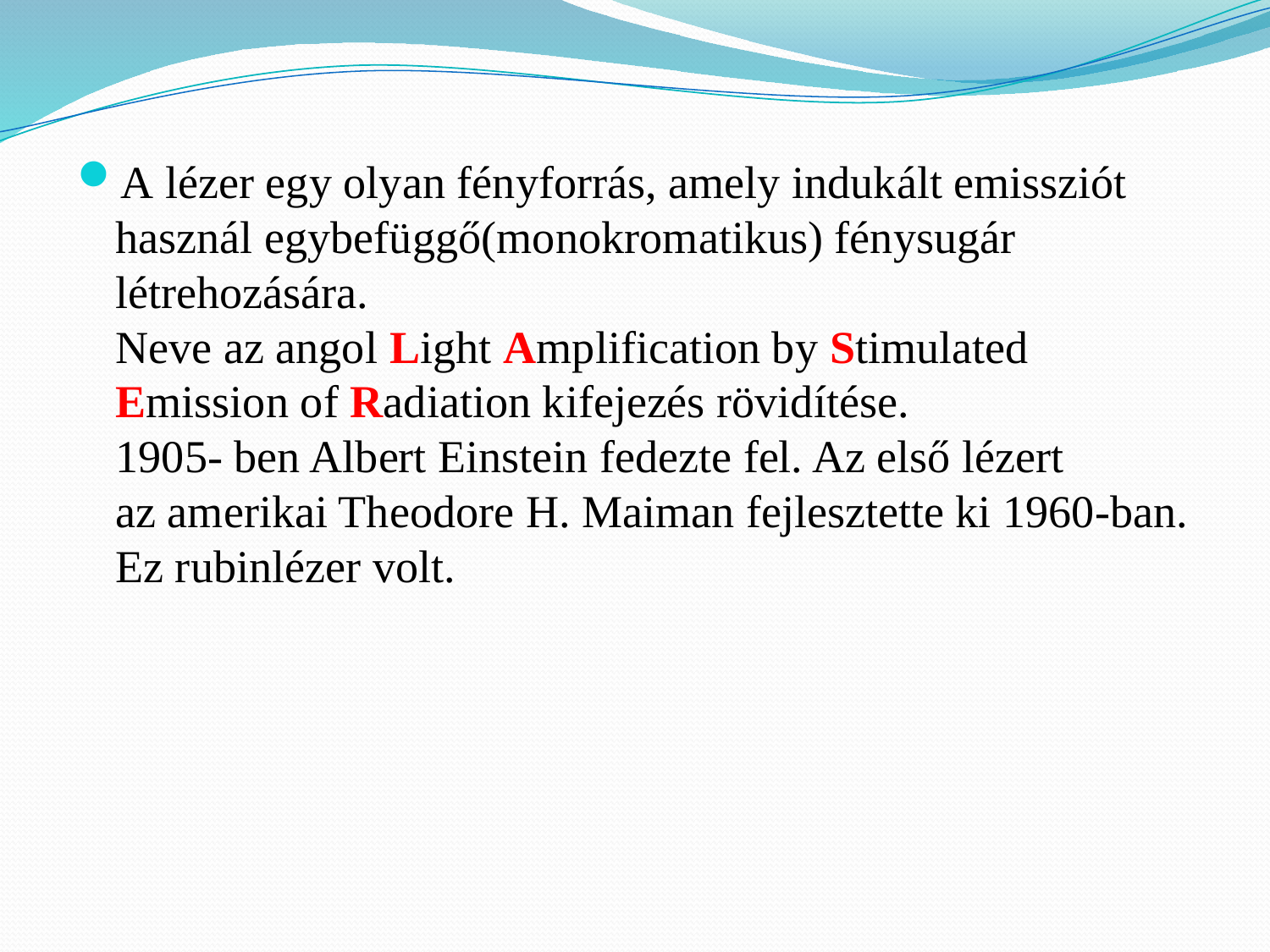

A lézer egy olyan fényforrás, amely indukált emissziót használ egybefüggő(monokromatikus) fénysugár létrehozására.
Neve az angol Light Amplification by Stimulated Emission of Radiation kifejezés rövidítése.
1905- ben Albert Einstein fedezte fel. Az első lézert az amerikai Theodore H. Maiman fejlesztette ki 1960-ban. Ez rubinlézer volt.